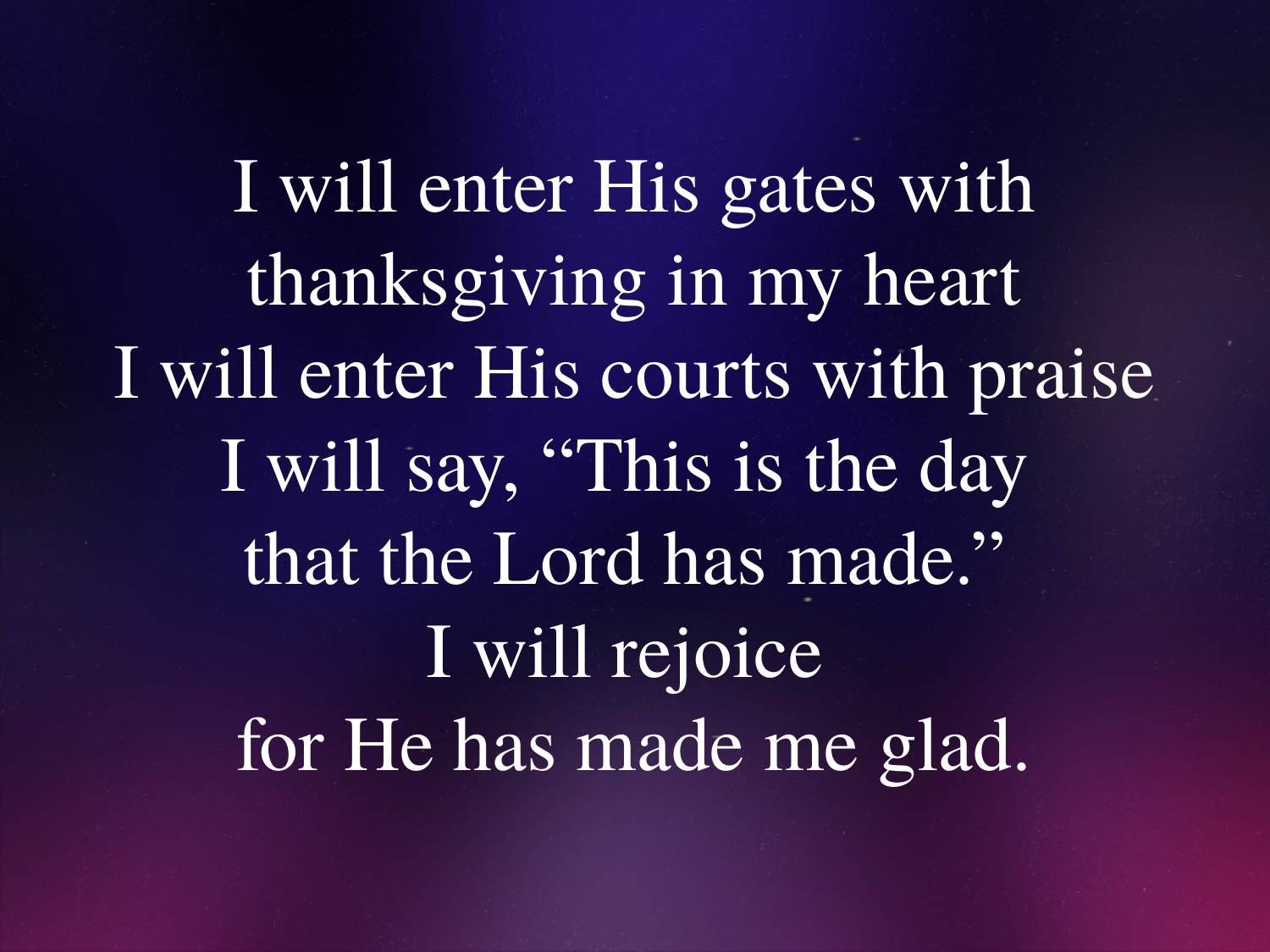

# I will enter His gates with thanksgiving in my heart I will enter His courts with praise I will say, “This is the day that the Lord has made.” I will rejoice for He has made me glad.